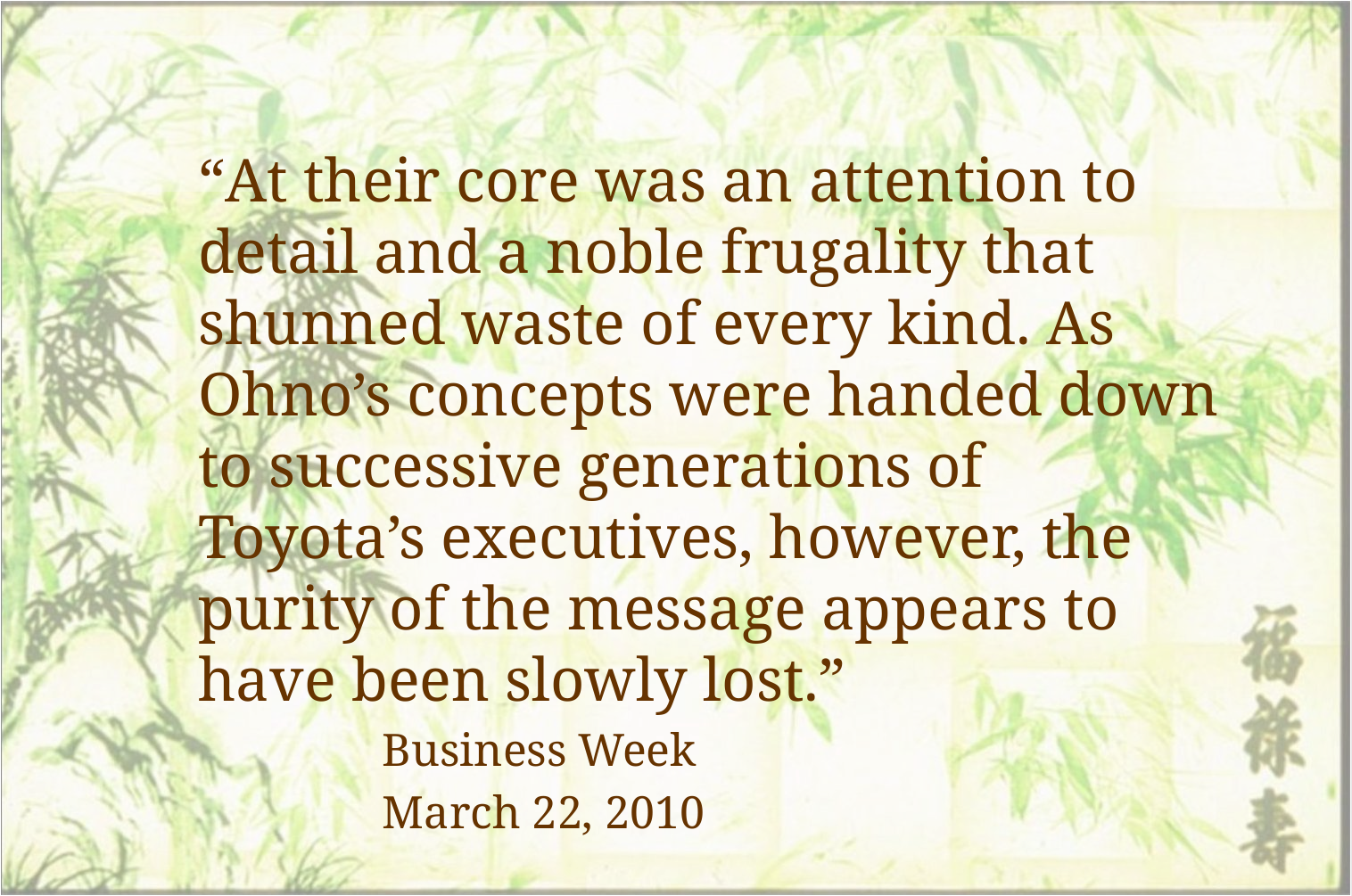

“At their core was an attention to detail and a noble frugality that shunned waste of every kind. As Ohno’s concepts were handed down to successive generations of Toyota’s executives, however, the purity of the message appears to have been slowly lost.”
		Business Week
		March 22, 2010